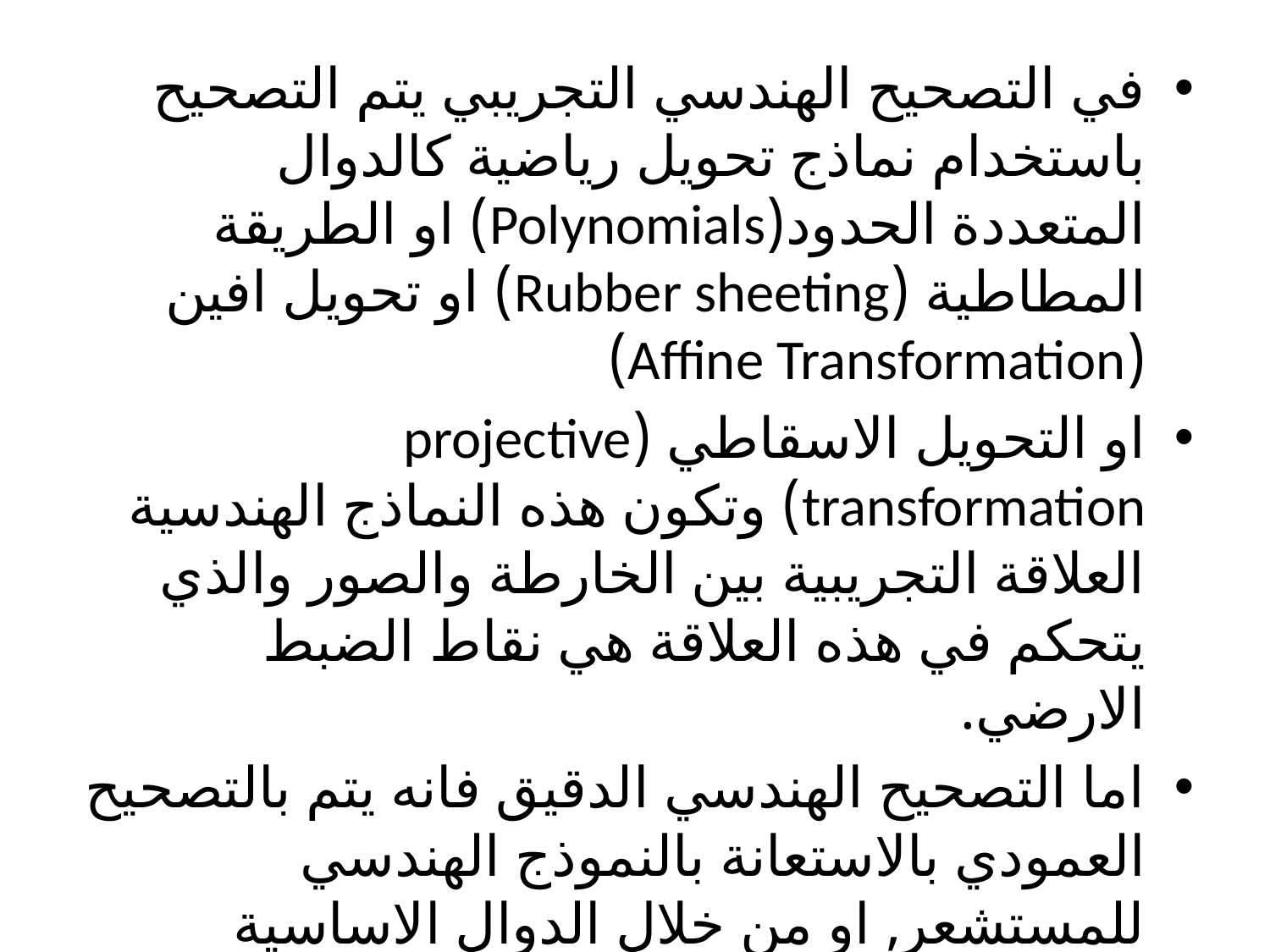

في التصحيح الهندسي التجريبي يتم التصحيح باستخدام نماذج تحويل رياضية كالدوال المتعددة الحدود(Polynomials) او الطريقة المطاطية (Rubber sheeting) او تحويل افين (Affine Transformation)
او التحويل الاسقاطي (projective transformation) وتكون هذه النماذج الهندسية العلاقة التجريبية بين الخارطة والصور والذي يتحكم في هذه العلاقة هي نقاط الضبط الارضي.
اما التصحيح الهندسي الدقيق فانه يتم بالتصحيح العمودي بالاستعانة بالنموذج الهندسي للمستشعر, او من خلال الدوال الاساسية (Rational function model-RFm)